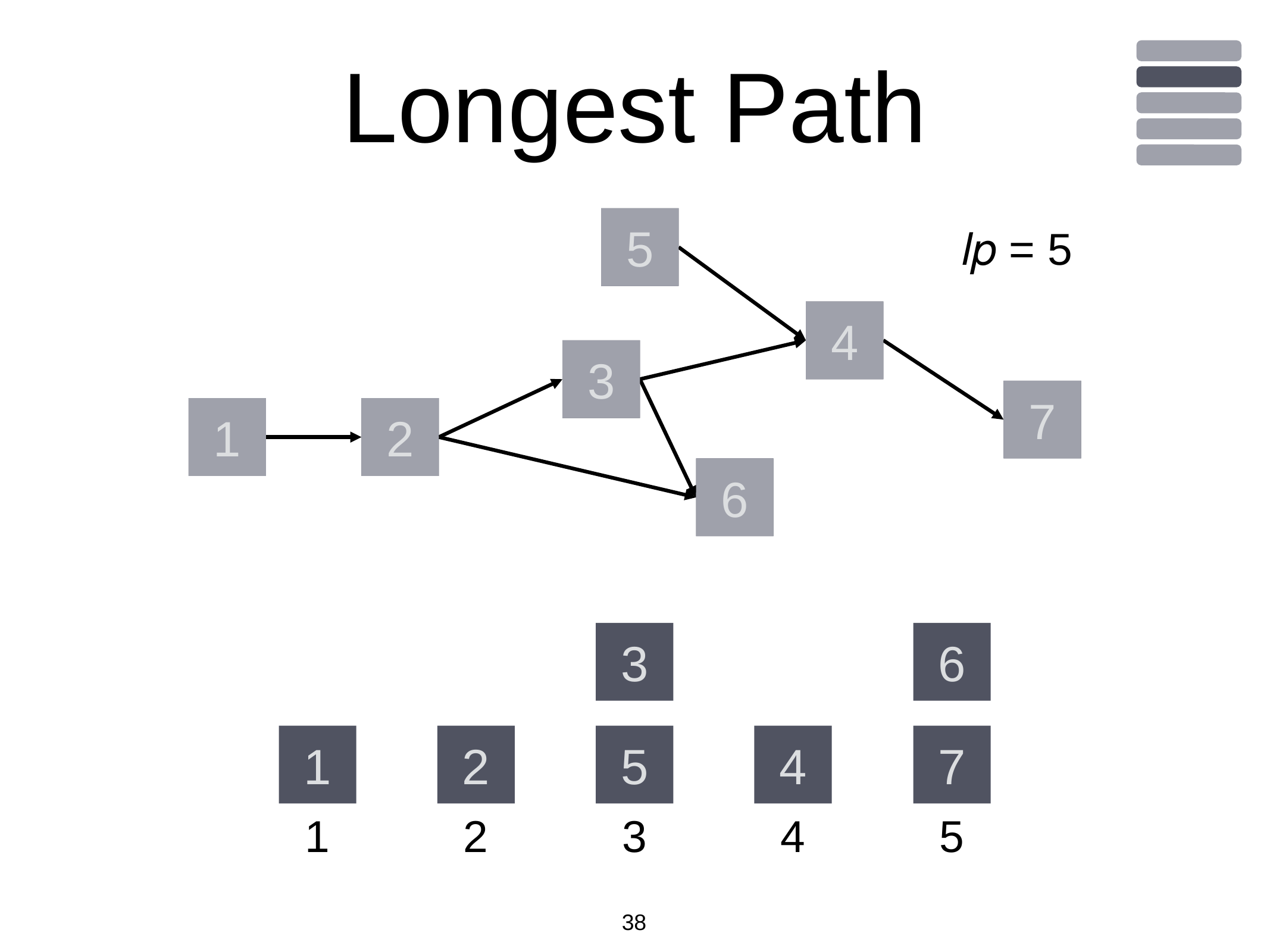

# Longest Path
5
5
lp = 5
4
4
3
3
7
7
1
1
2
2
6
6
3
5
3
6
7
5
1
1
2
2
4
4
38